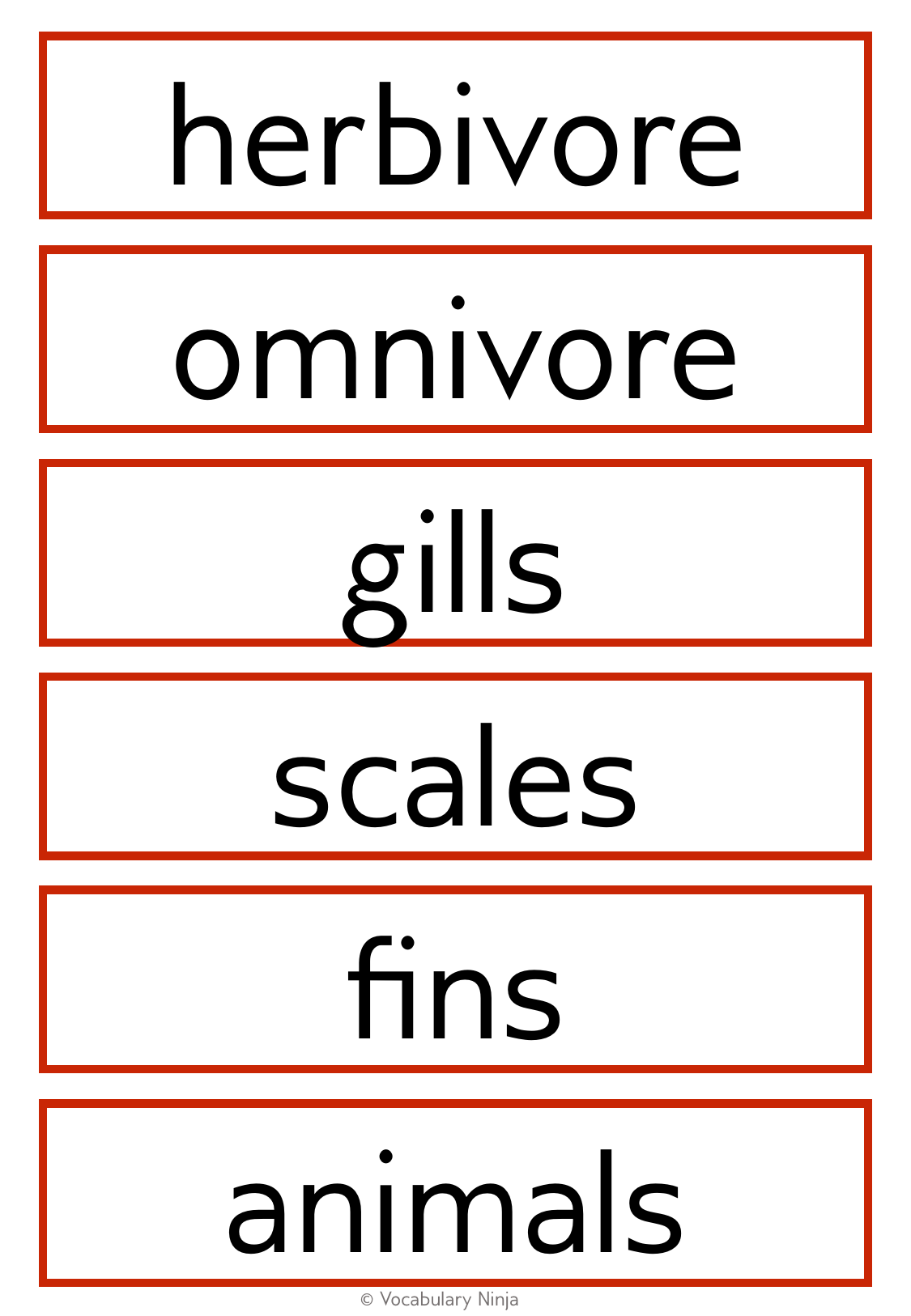

herbivore
omnivore
gills
scales
fins
animals
© Vocabulary Ninja